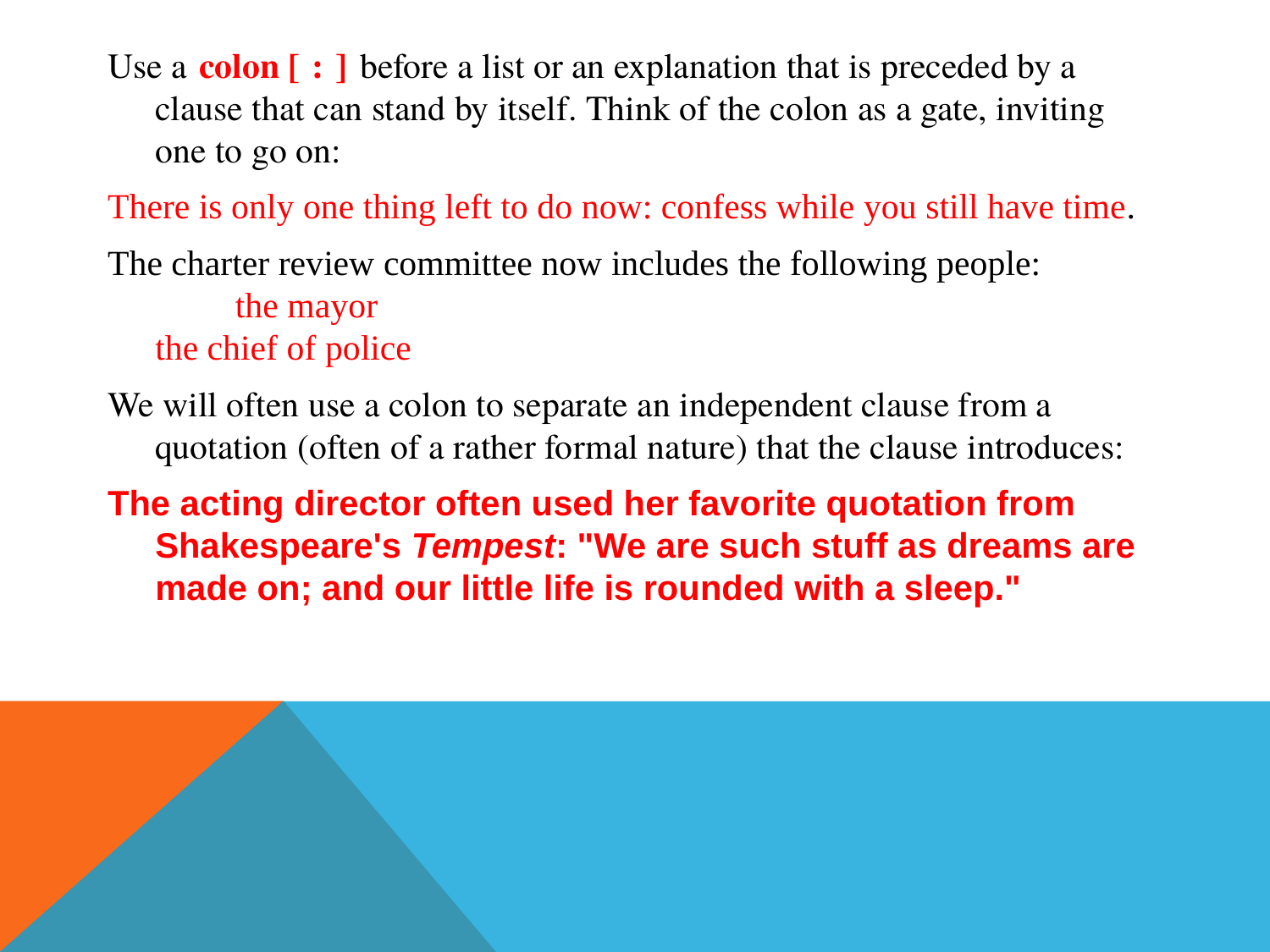

#
Use a colon [ : ] before a list or an explanation that is preceded by a clause that can stand by itself. Think of the colon as a gate, inviting one to go on:
There is only one thing left to do now: confess while you still have time.
The charter review committee now includes the following people:                     the mayor
the chief of police
We will often use a colon to separate an independent clause from a quotation (often of a rather formal nature) that the clause introduces:
The acting director often used her favorite quotation from Shakespeare's Tempest: "We are such stuff as dreams are made on; and our little life is rounded with a sleep."